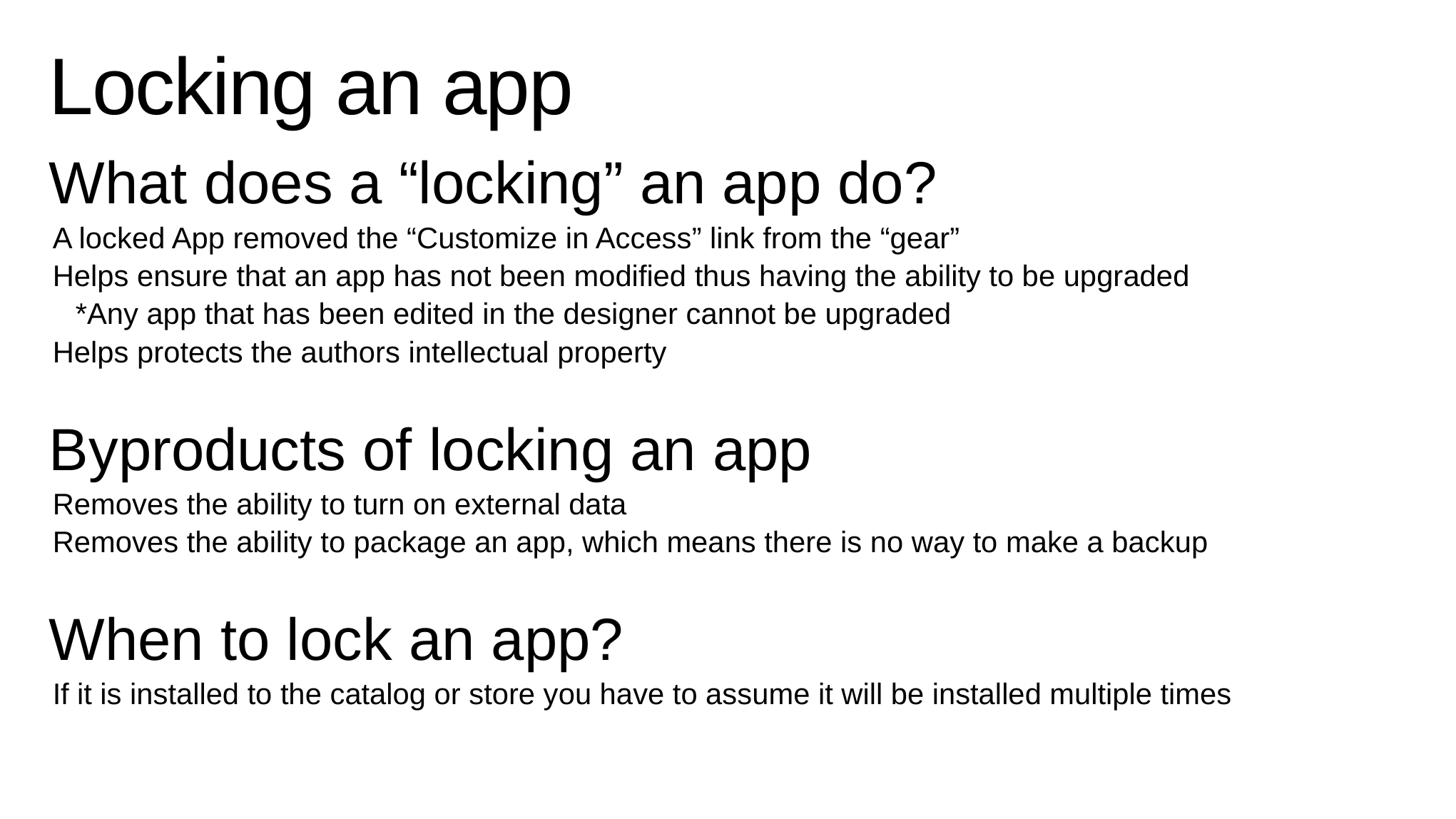

# Locking an app
What does a “locking” an app do?
A locked App removed the “Customize in Access” link from the “gear”
Helps ensure that an app has not been modified thus having the ability to be upgraded
*Any app that has been edited in the designer cannot be upgraded
Helps protects the authors intellectual property

Byproducts of locking an app
Removes the ability to turn on external data
Removes the ability to package an app, which means there is no way to make a backup

When to lock an app?
If it is installed to the catalog or store you have to assume it will be installed multiple times